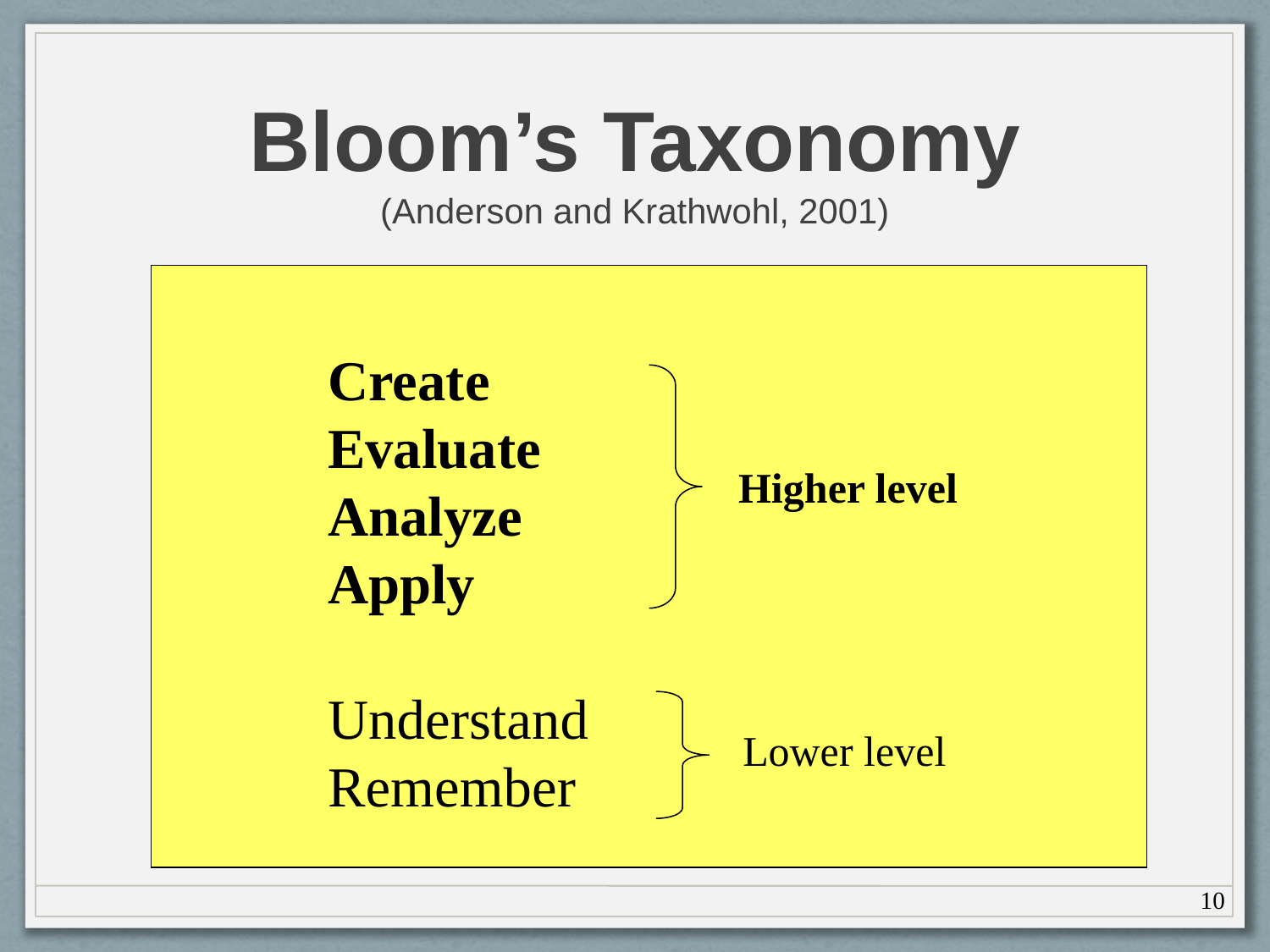

Bloom’s Taxonomy
 (Anderson and Krathwohl, 2001)

Create
Evaluate
Analyze
Apply

Understand
Remember

Higher level

Lower level
10